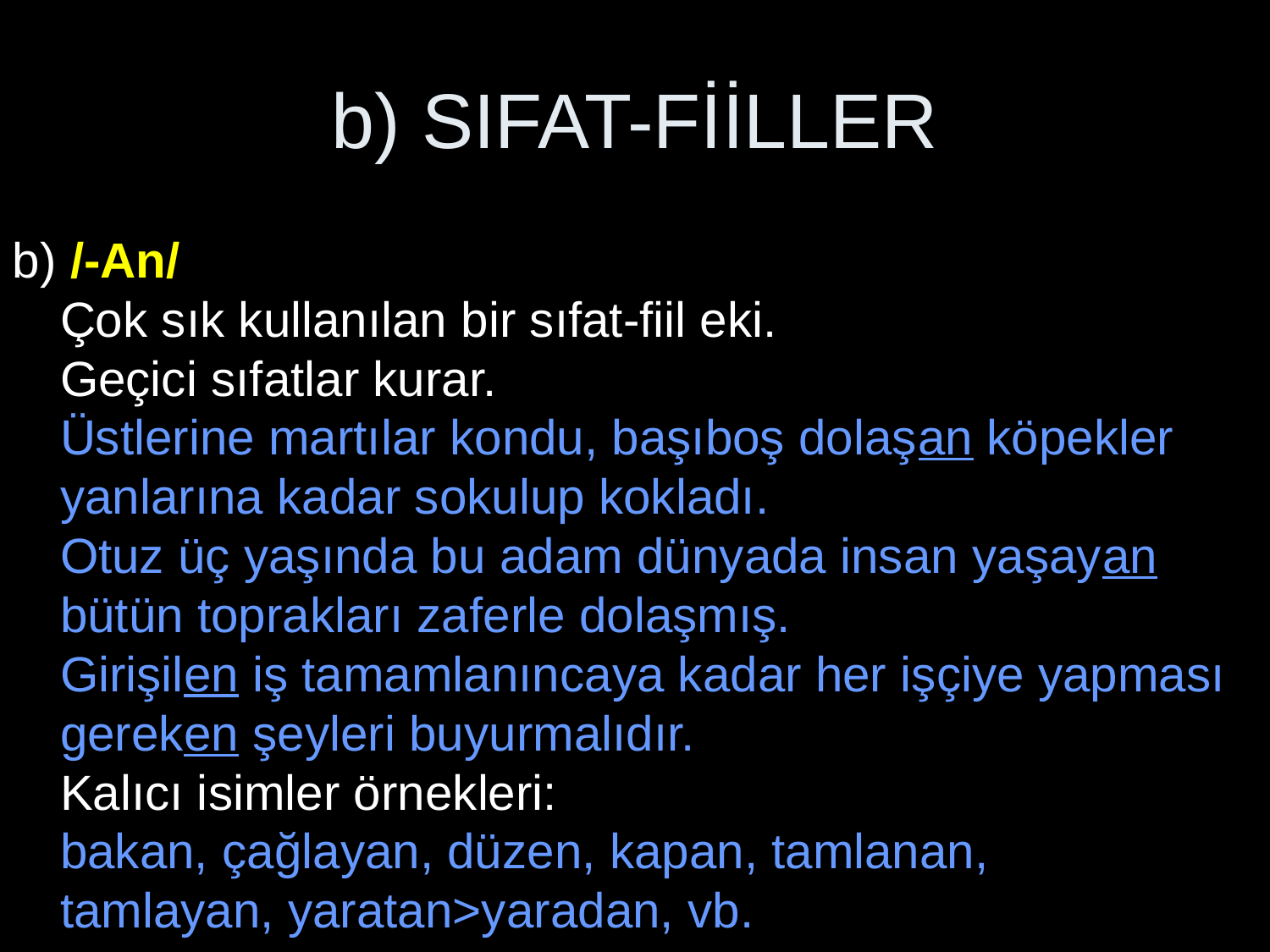

# b) SIFAT-FİİLLER
b) /-An/
Çok sık kullanılan bir sıfat-fiil eki.
Geçici sıfatlar kurar.
Üstlerine martılar kondu, başıboş dolaşan köpekler yanlarına kadar sokulup kokladı.
Otuz üç yaşında bu adam dünyada insan yaşayan bütün toprakları zaferle dolaşmış.
Girişilen iş tamamlanıncaya kadar her işçiye yapması gereken şeyleri buyurmalıdır.
Kalıcı isimler örnekleri:
bakan, çağlayan, düzen, kapan, tamlanan,
tamlayan, yaratan>yaradan, vb.